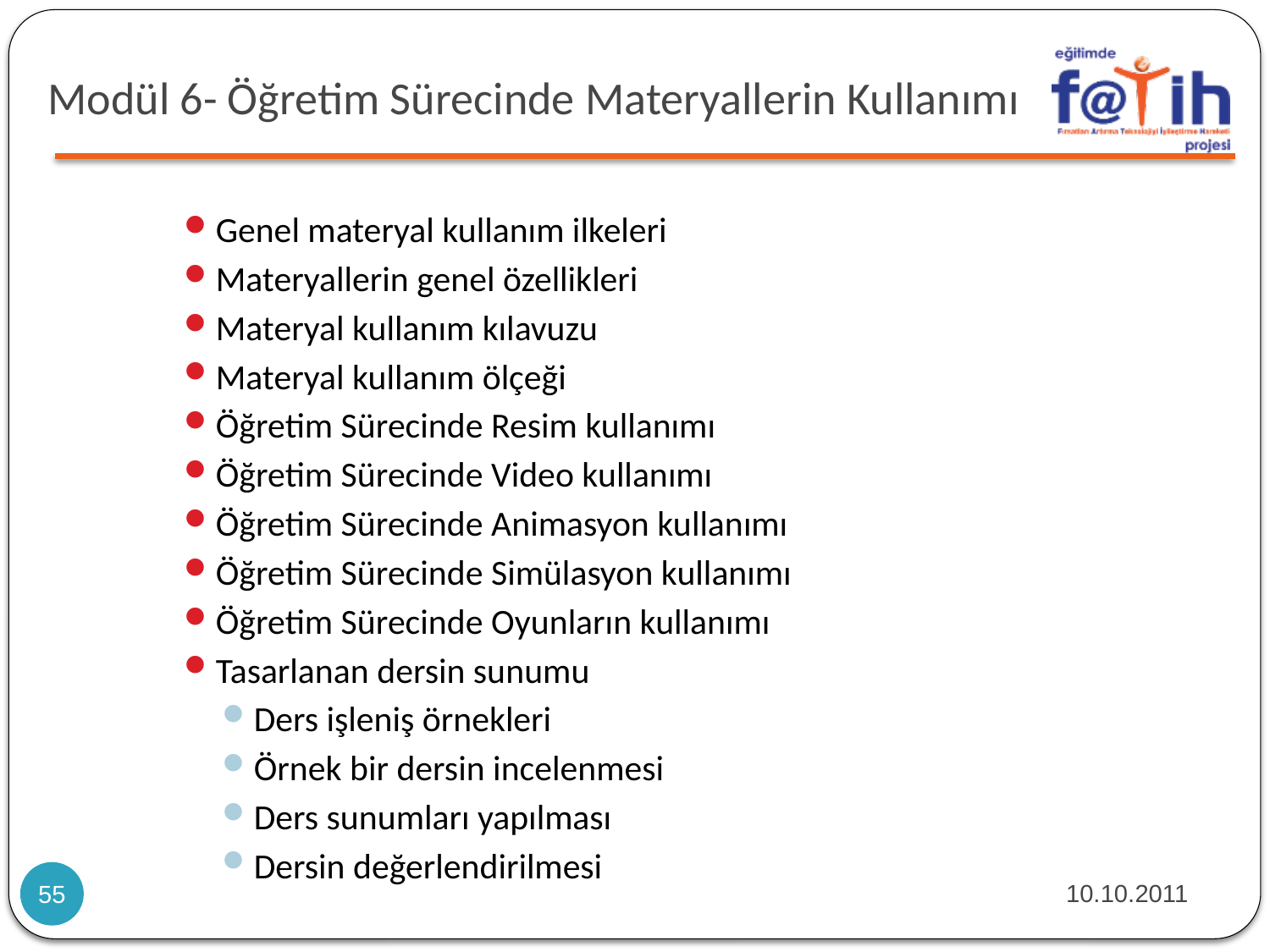

# Modül 6- Öğretim Sürecinde Materyallerin Kullanımı
Genel materyal kullanım ilkeleri
Materyallerin genel özellikleri
Materyal kullanım kılavuzu
Materyal kullanım ölçeği
Öğretim Sürecinde Resim kullanımı
Öğretim Sürecinde Video kullanımı
Öğretim Sürecinde Animasyon kullanımı
Öğretim Sürecinde Simülasyon kullanımı
Öğretim Sürecinde Oyunların kullanımı
Tasarlanan dersin sunumu
Ders işleniş örnekleri
Örnek bir dersin incelenmesi
Ders sunumları yapılması
Dersin değerlendirilmesi
10.10.2011
55